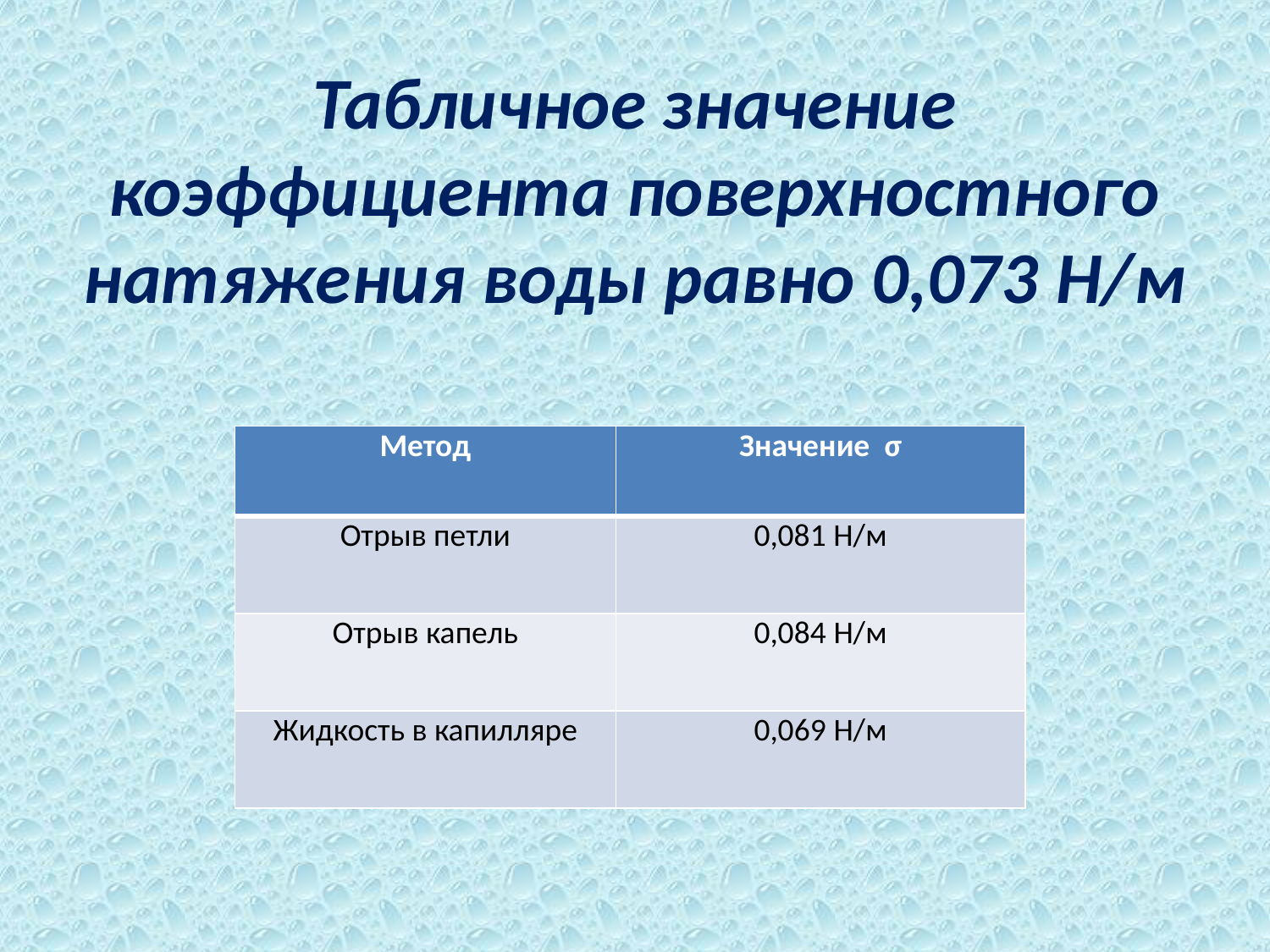

# Табличное значение коэффициента поверхностного натяжения воды равно 0,073 H/м
| Метод | Значение σ |
| --- | --- |
| Отрыв петли | 0,081 Н/м |
| Отрыв капель | 0,084 Н/м |
| Жидкость в капилляре | 0,069 Н/м |